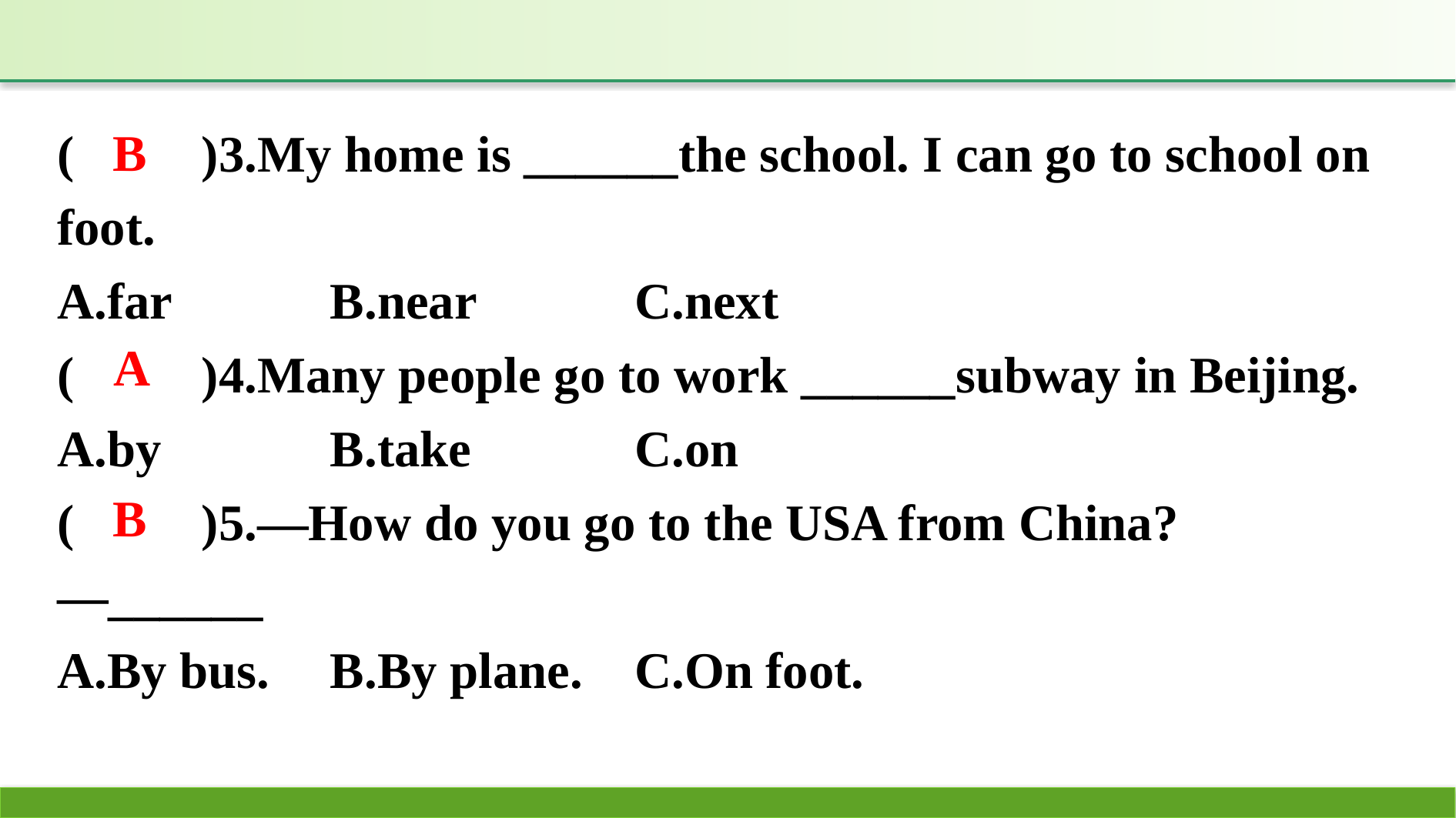

(　　)3.My home is ______the school. I can go to school on foot.
A.far		B.near		C.next
(　　)4.Many people go to work ______subway in Beijing.
A.by		B.take		C.on
(　　)5.—How do you go to the USA from China?
—______
A.By bus.	B.By plane.		C.On foot.
B
A
B